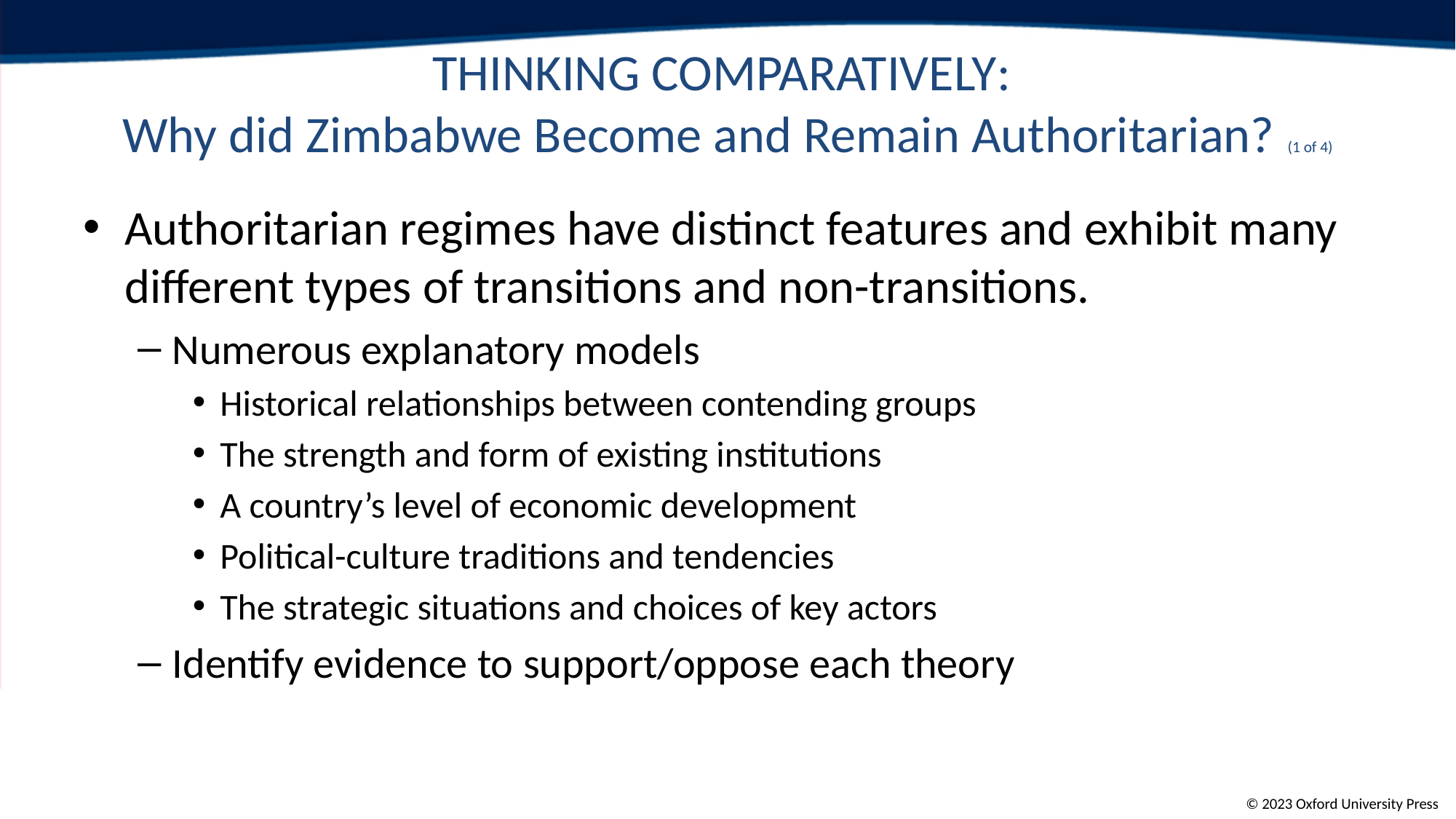

# Thinking Comparatively: Why did Zimbabwe Become and Remain Authoritarian? (1 of 4)
Authoritarian regimes have distinct features and exhibit many different types of transitions and non-transitions.
Numerous explanatory models
Historical relationships between contending groups
The strength and form of existing institutions
A country’s level of economic development
Political-culture traditions and tendencies
The strategic situations and choices of key actors
Identify evidence to support/oppose each theory